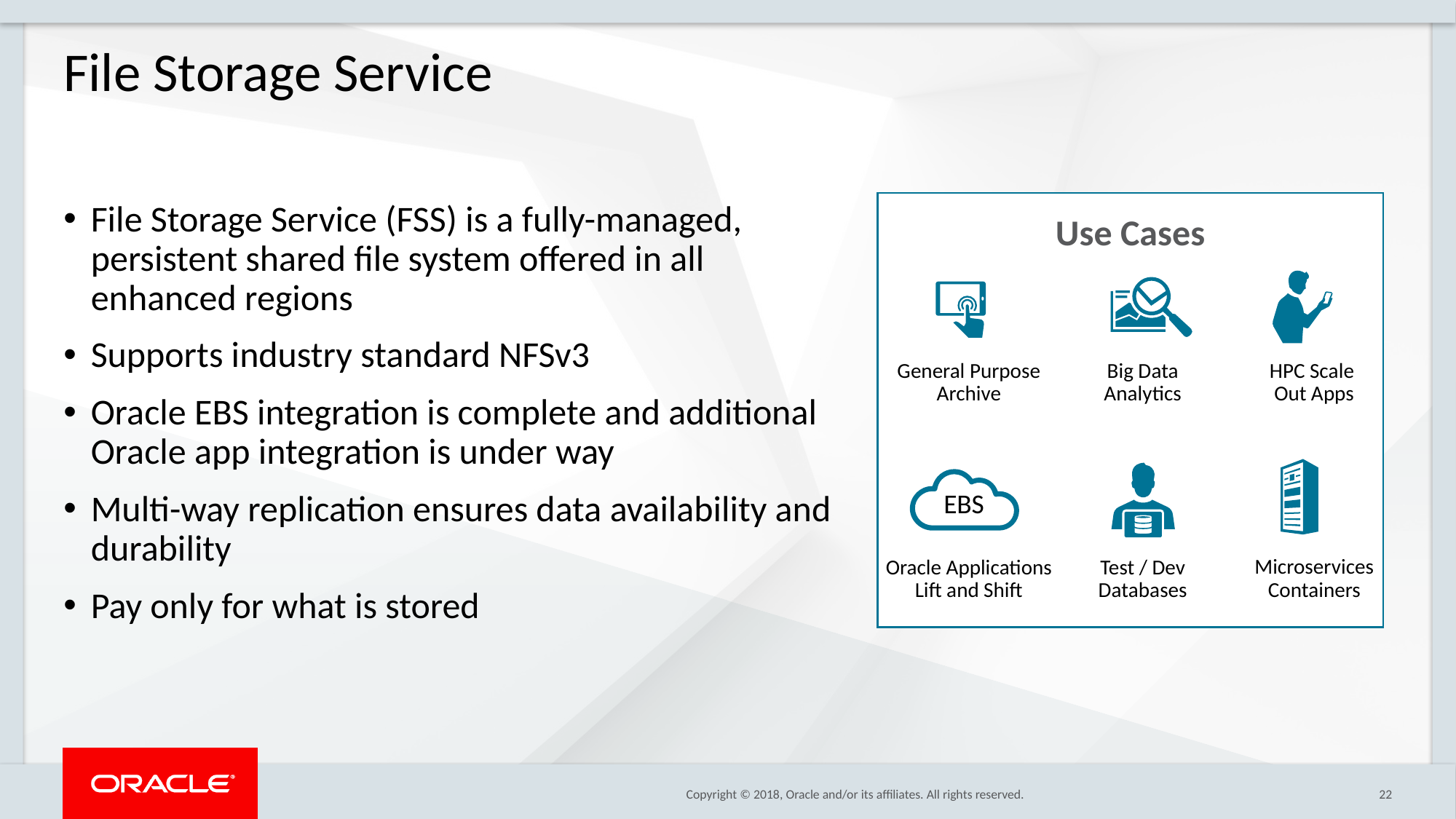

File Storage Service

Use Cases
File Storage Service (FSS) is a fully-managed, persistent shared file system offered in all enhanced regions
Supports industry standard NFSv3
Oracle EBS integration is complete and additional Oracle app integration is under way
Multi-way replication ensures data availability and durability
Pay only for what is stored

General Purpose
Archive

HPC Scale
Out Apps
Big Data
Analytics

EBS
Microservices
Containers
Oracle Applications
Lift and Shift
Test / Dev
Databases
22